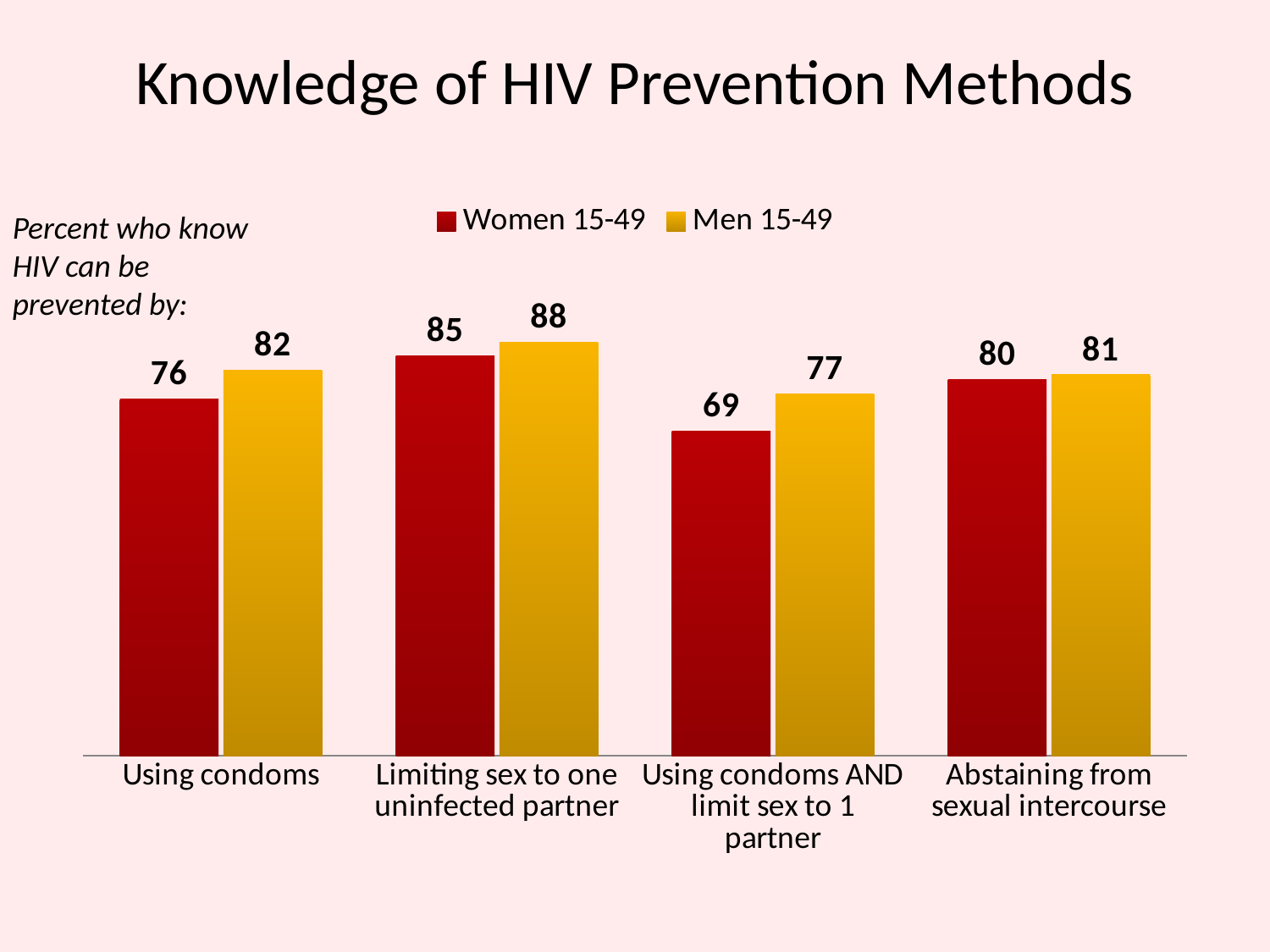

# Knowledge of HIV Prevention Methods

### Chart

| Category | Women 15-49 | Men 15-49 |
|---|---|---|
| Using condoms | 75.9 | 82.0 |
| Limiting sex to one uninfected partner | 85.0 | 88.0 |
| Using condoms AND limit sex to 1 partner | 69.0 | 77.0 |
| Abstaining from sexual intercourse | 80.0 | 81.0 |
Percent who know HIV can be prevented by: